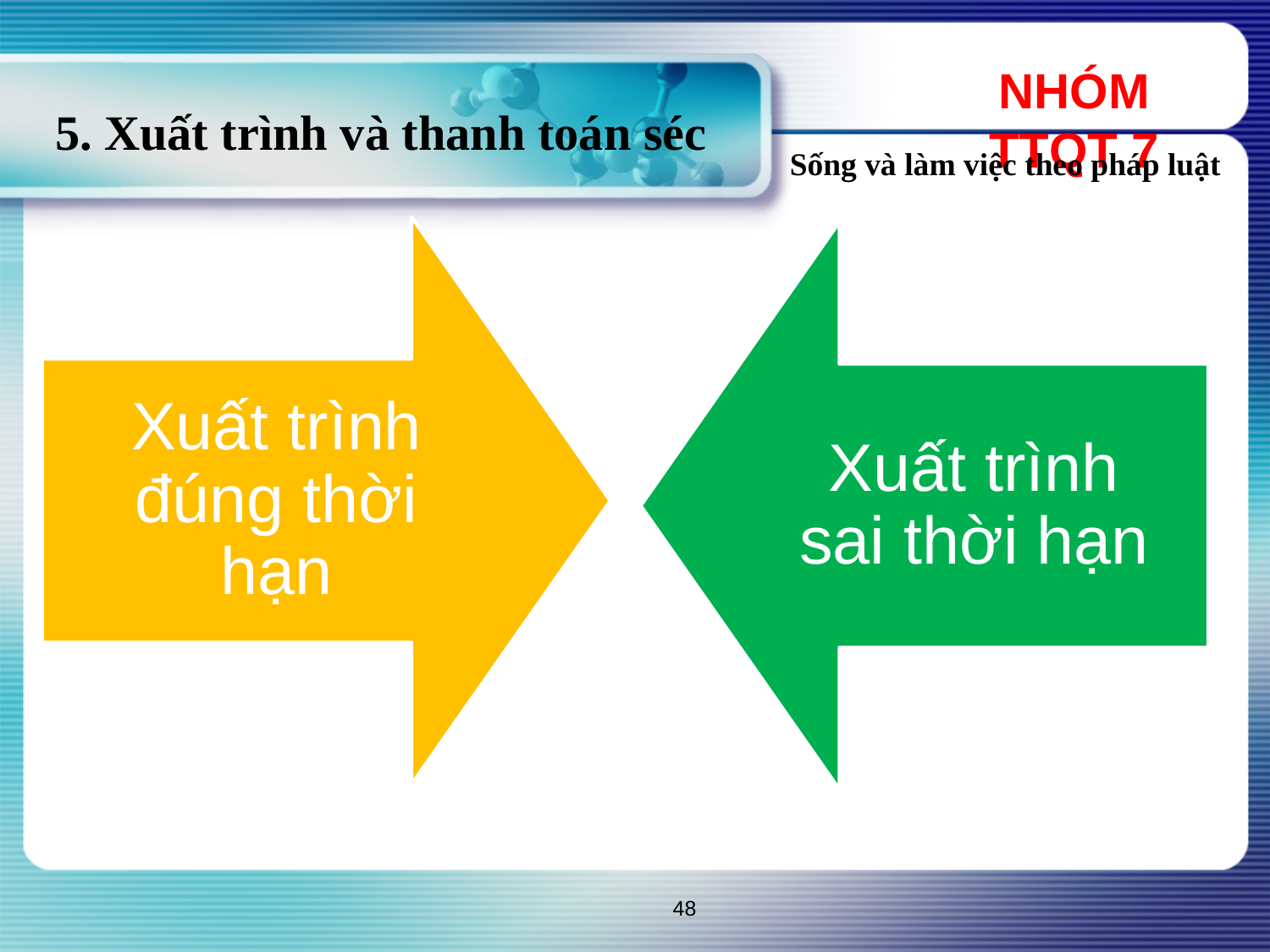

NHÓM TTQT 7
# 5. Xuất trình và thanh toán séc
Sống và làm việc theo pháp luật
Xuất trình đúng thời hạn
Xuất trình sai thời hạn
48